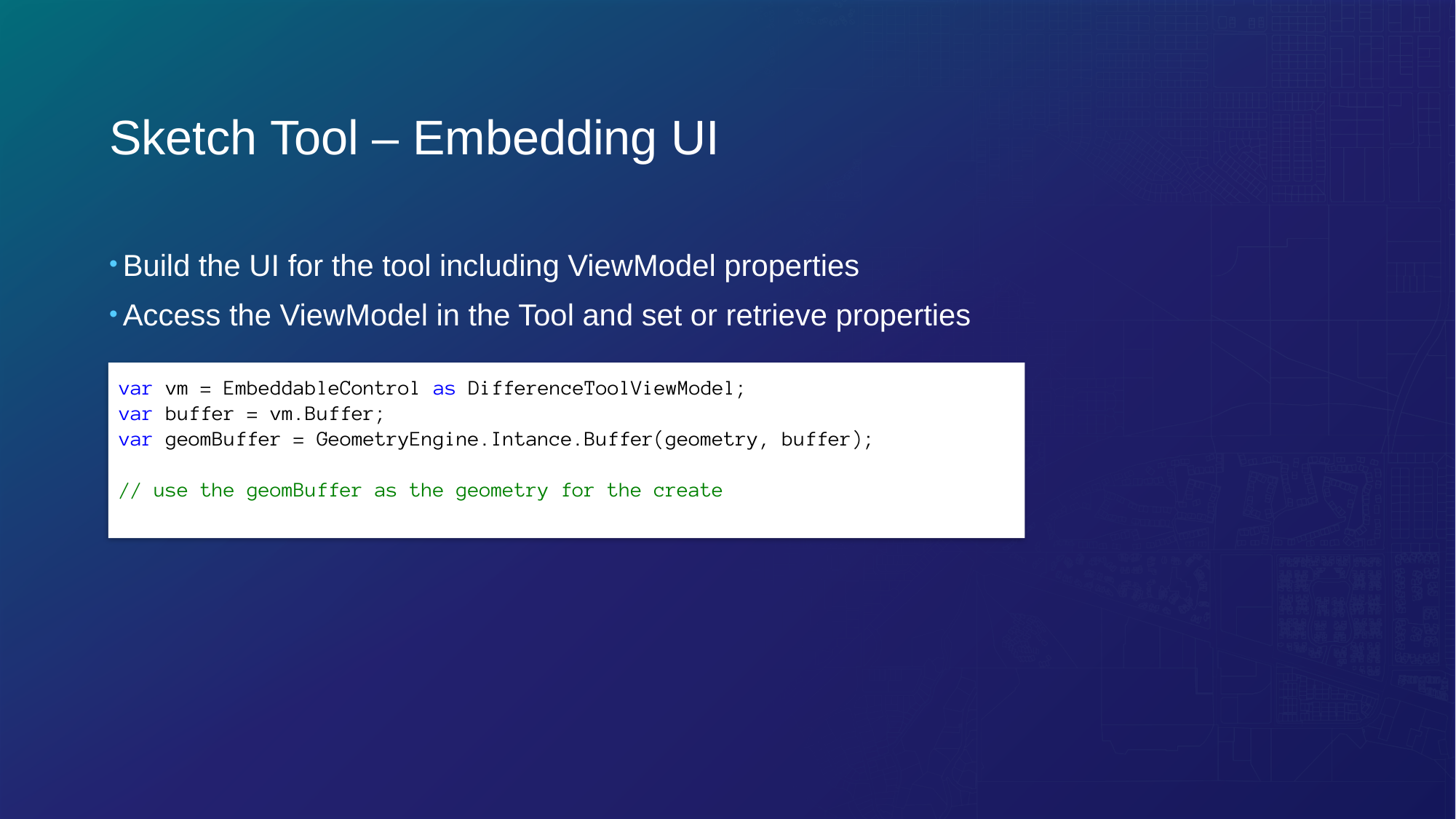

# Sketch Tool – Embedding UI
Build the UI for the tool including ViewModel properties
Access the ViewModel in the Tool and set or retrieve properties
var vm = EmbeddableControl as DifferenceToolViewModel;
var buffer = vm.Buffer;
var geomBuffer = GeometryEngine.Intance.Buffer(geometry, buffer);

// use the geomBuffer as the geometry for the create